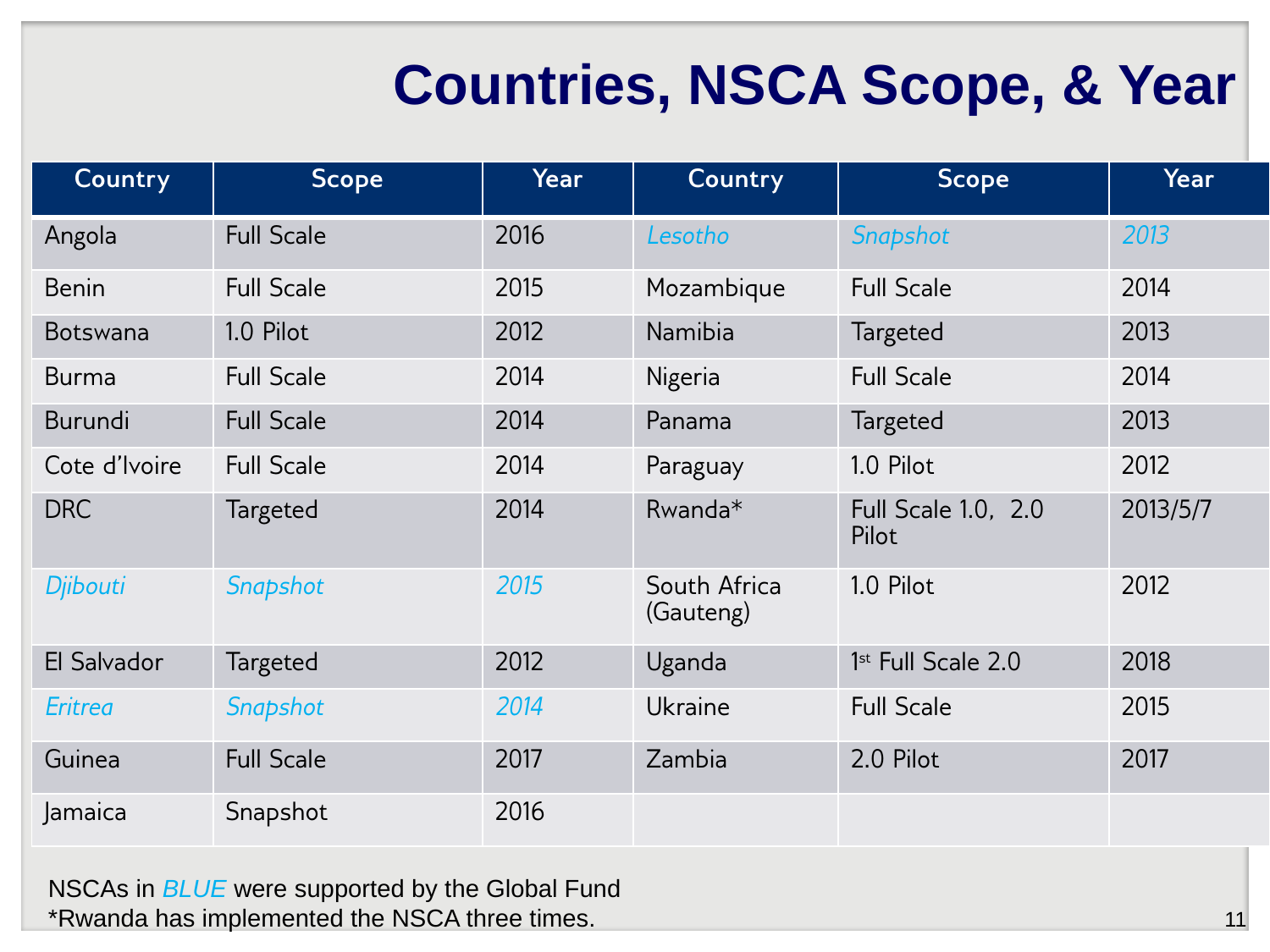

Countries, NSCA Scope, & Year
| Country | Scope | Year | Country | Scope | Year |
| --- | --- | --- | --- | --- | --- |
| Angola | Full Scale | 2016 | Lesotho | Snapshot | 2013 |
| Benin | Full Scale | 2015 | Mozambique | Full Scale | 2014 |
| Botswana | 1.0 Pilot | 2012 | Namibia | Targeted | 2013 |
| Burma | Full Scale | 2014 | Nigeria | Full Scale | 2014 |
| Burundi | Full Scale | 2014 | Panama | Targeted | 2013 |
| Cote d’Ivoire | Full Scale | 2014 | Paraguay | 1.0 Pilot | 2012 |
| DRC | Targeted | 2014 | Rwanda\* | Full Scale 1.0, 2.0 Pilot | 2013/5/7 |
| Djibouti | Snapshot | 2015 | South Africa (Gauteng) | 1.0 Pilot | 2012 |
| El Salvador | Targeted | 2012 | Uganda | 1st Full Scale 2.0 | 2018 |
| Eritrea | Snapshot | 2014 | Ukraine | Full Scale | 2015 |
| Guinea | Full Scale | 2017 | Zambia | 2.0 Pilot | 2017 |
| Jamaica | Snapshot | 2016 |  |  |  |

NSCAs in BLUE were supported by the Global Fund
*Rwanda has implemented the NSCA three times.